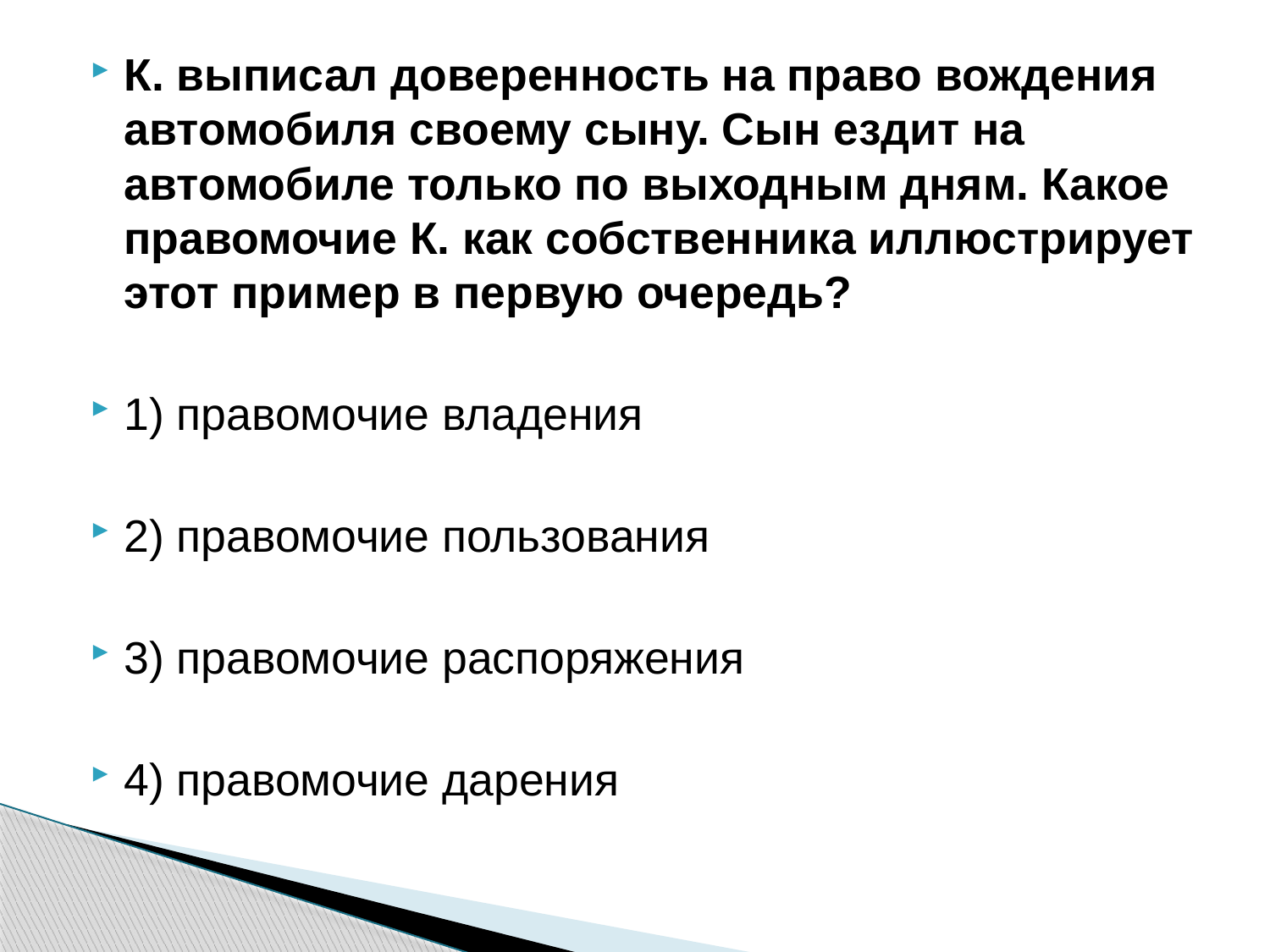

#
﻿К. выписал доверенность на право вождения автомобиля своему сыну. Сын ездит на автомобиле только по выходным дням. Какое правомочие К. как собственника иллюстрирует этот пример в первую очередь?

1) правомочие владения

2) правомочие пользования

3) правомочие распоряжения

4) правомочие дарения